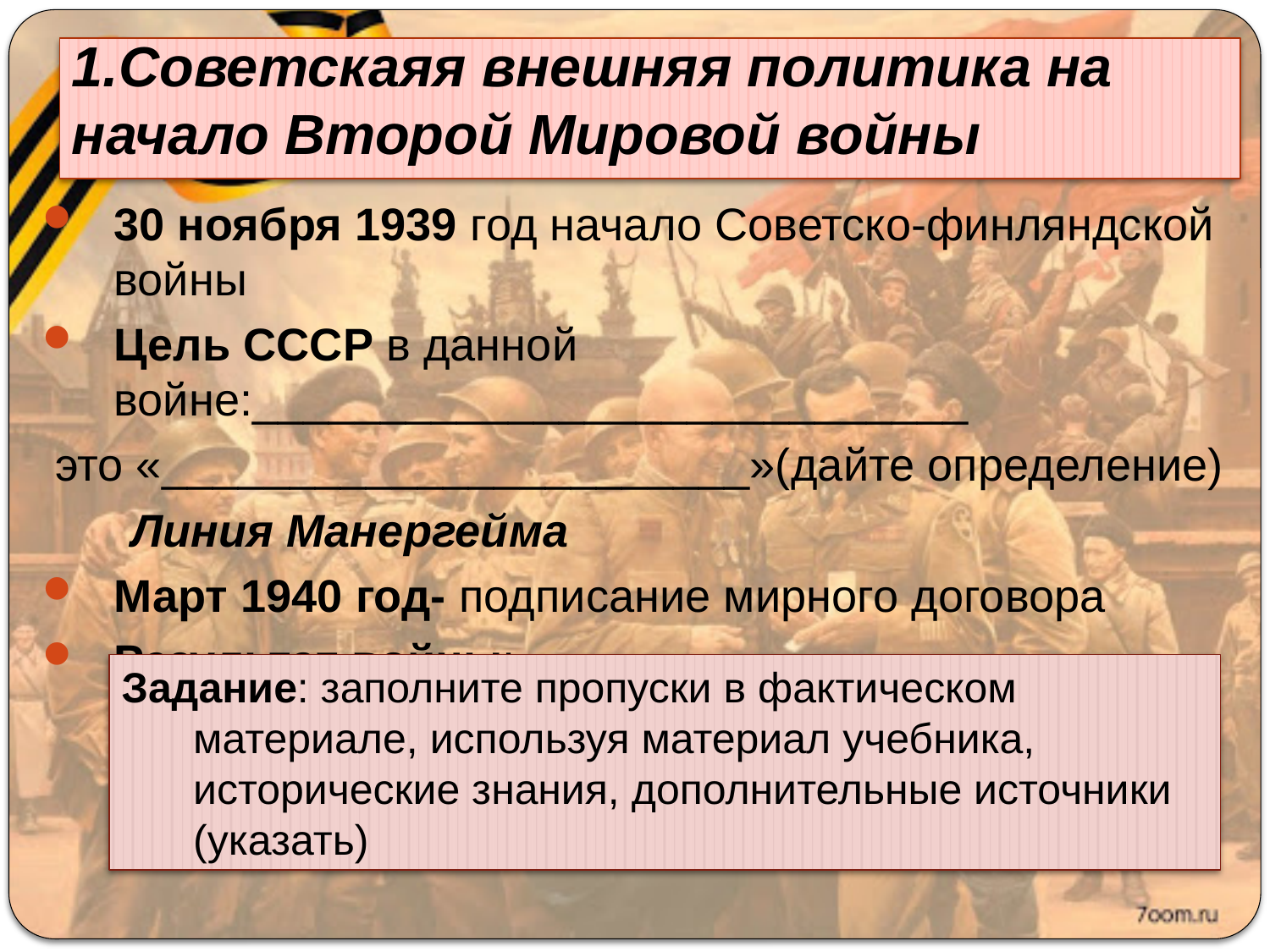

# 1.Советскаяя внешняя политика на начало Второй Мировой войны
30 ноября 1939 год начало Советско-финляндской войны
Цель СССР в данной войне:____________________________
 это «_______________________»(дайте определение)
       Линия Манергейма
Март 1940 год- подписание мирного договора
Результат войны: ________________________________

Задание: заполните пропуски в фактическом материале, используя материал учебника, исторические знания, дополнительные источники (указать)